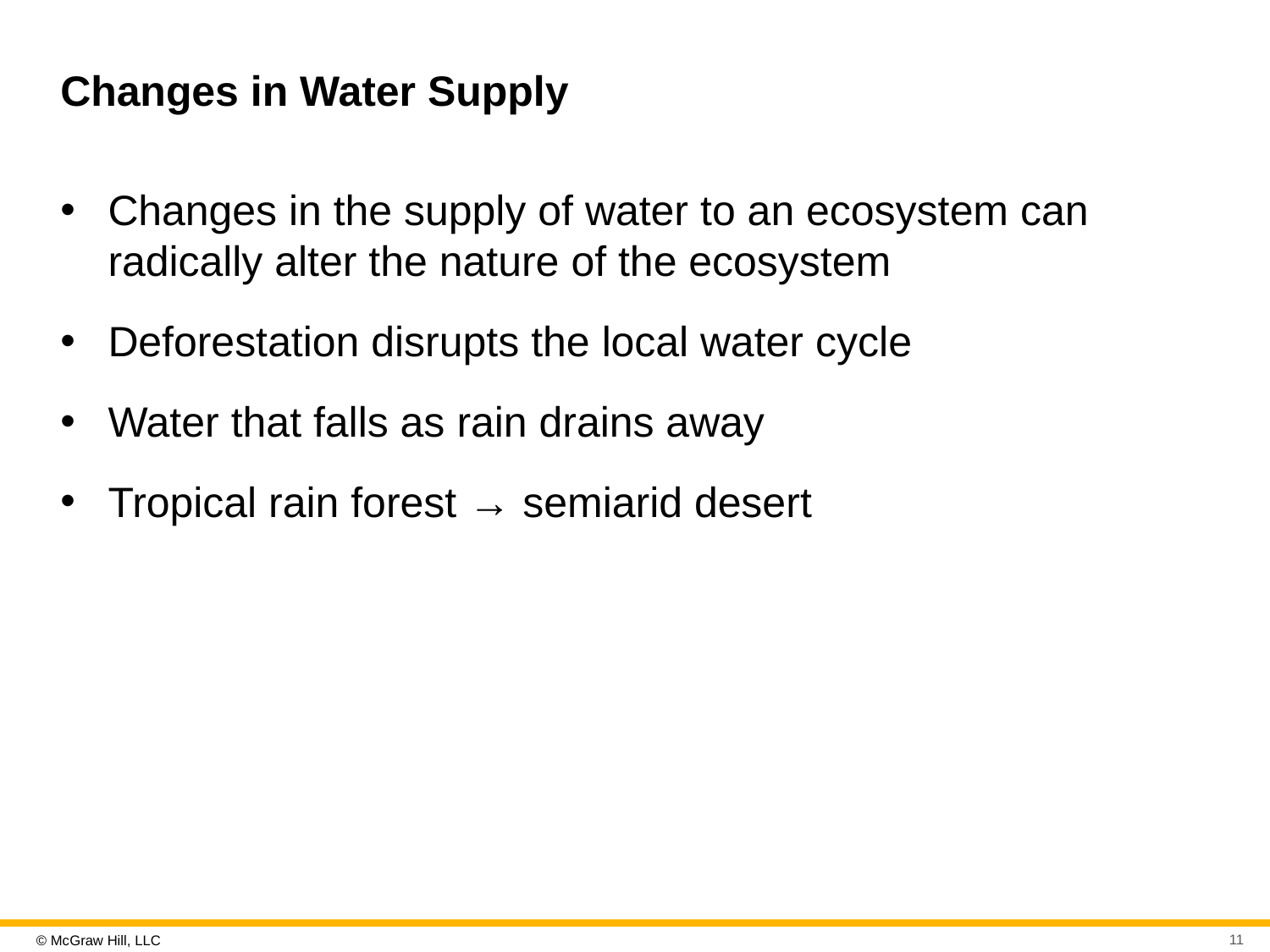

# Changes in Water Supply
Changes in the supply of water to an ecosystem can radically alter the nature of the ecosystem
Deforestation disrupts the local water cycle
Water that falls as rain drains away
Tropical rain forest → semiarid desert
11